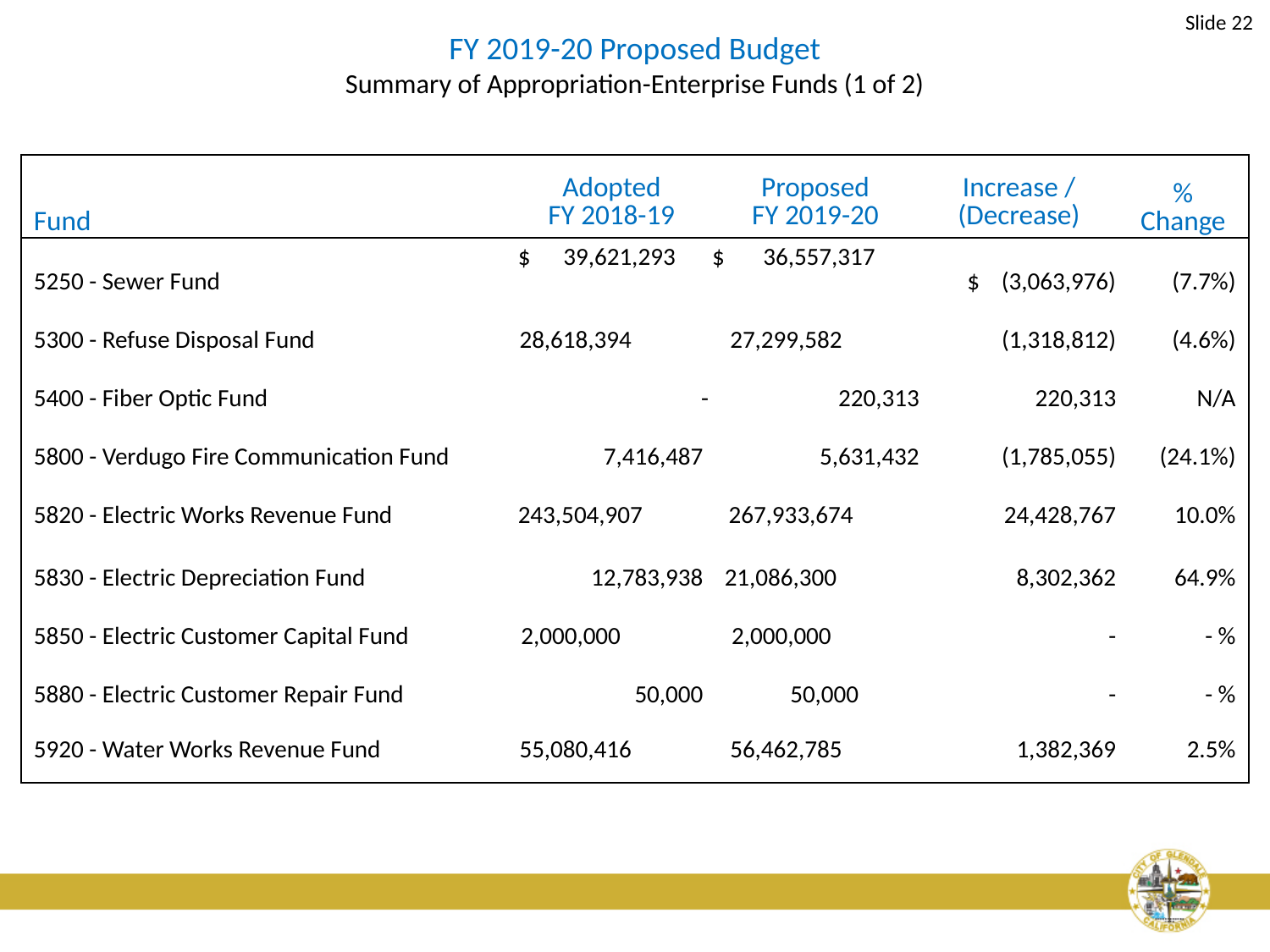

Slide 22
# FY 2019-20 Proposed Budget Summary of Appropriation-Enterprise Funds (1 of 2)
| Fund | Adopted FY 2018-19 | Proposed FY 2019-20 | Increase / (Decrease) | % Change |
| --- | --- | --- | --- | --- |
| 5250 - Sewer Fund | $ 39,621,293 | $ 36,557,317 | $ (3,063,976) | (7.7%) |
| 5300 - Refuse Disposal Fund | 28,618,394 | 27,299,582 | (1,318,812) | (4.6%) |
| 5400 - Fiber Optic Fund | - | 220,313 | 220,313 | N/A |
| 5800 - Verdugo Fire Communication Fund | 7,416,487 | 5,631,432 | (1,785,055) | (24.1%) |
| 5820 - Electric Works Revenue Fund | 243,504,907 | 267,933,674 | 24,428,767 | 10.0% |
| 5830 - Electric Depreciation Fund | 12,783,938 | 21,086,300 | 8,302,362 | 64.9% |
| 5850 - Electric Customer Capital Fund | 2,000,000 | 2,000,000 | - | - % |
| 5880 - Electric Customer Repair Fund | 50,000 | 50,000 | - | - % |
| 5920 - Water Works Revenue Fund | 55,080,416 | 56,462,785 | 1,382,369 | 2.5% |
|  |  |  |  |  |